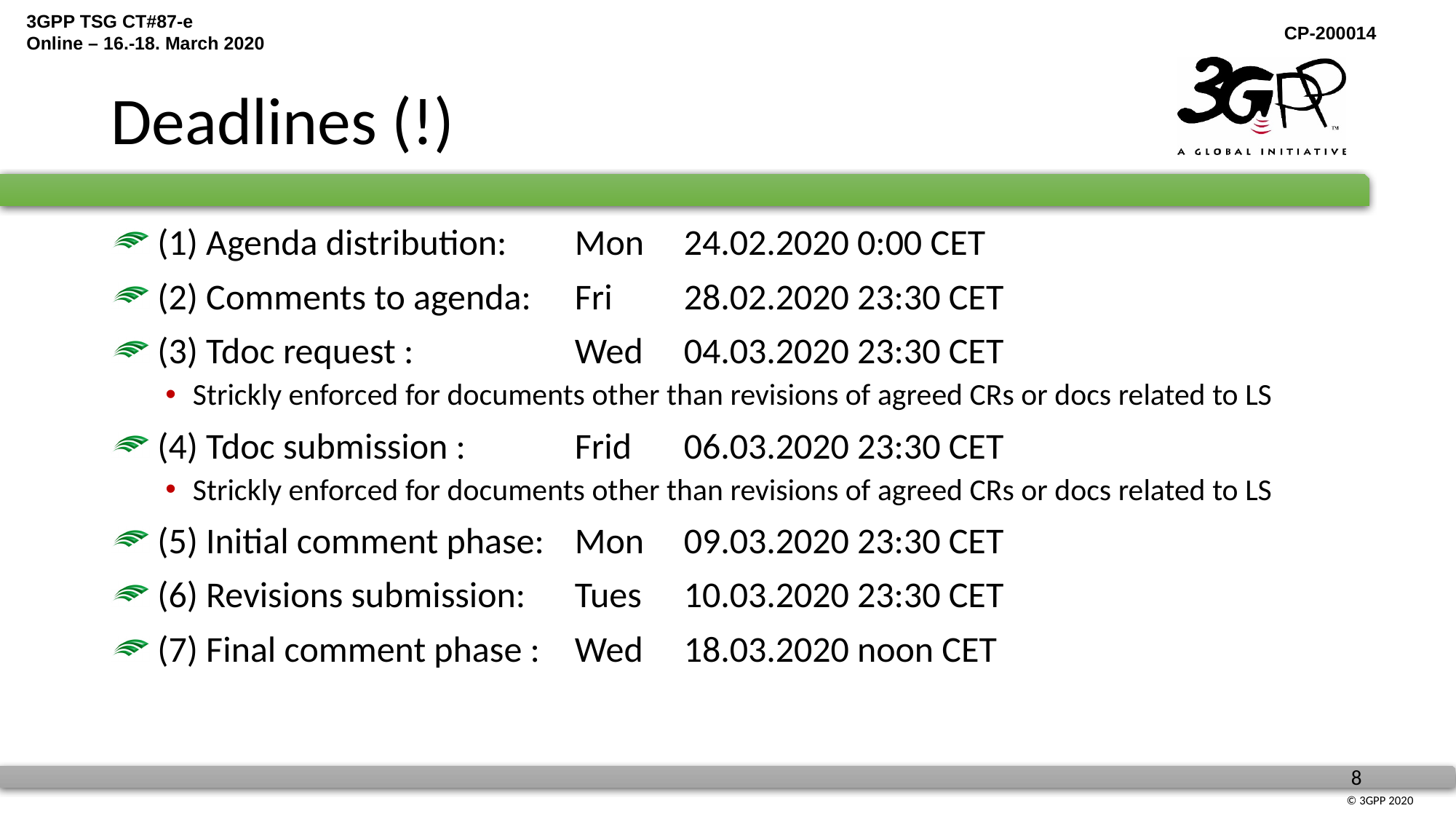

# Deadlines (!)
 (1) Agenda distribution:	Mon	24.02.2020 0:00 CET
 (2) Comments to agenda:	Fri 	28.02.2020 23:30 CET
 (3) Tdoc request :		Wed 	04.03.2020 23:30 CET
Strickly enforced for documents other than revisions of agreed CRs or docs related to LS
 (4) Tdoc submission :	Frid 	06.03.2020 23:30 CET
Strickly enforced for documents other than revisions of agreed CRs or docs related to LS
 (5) Initial comment phase:	Mon 	09.03.2020 23:30 CET
 (6) Revisions submission: 	Tues	10.03.2020 23:30 CET
 (7) Final comment phase :	Wed 	18.03.2020 noon CET